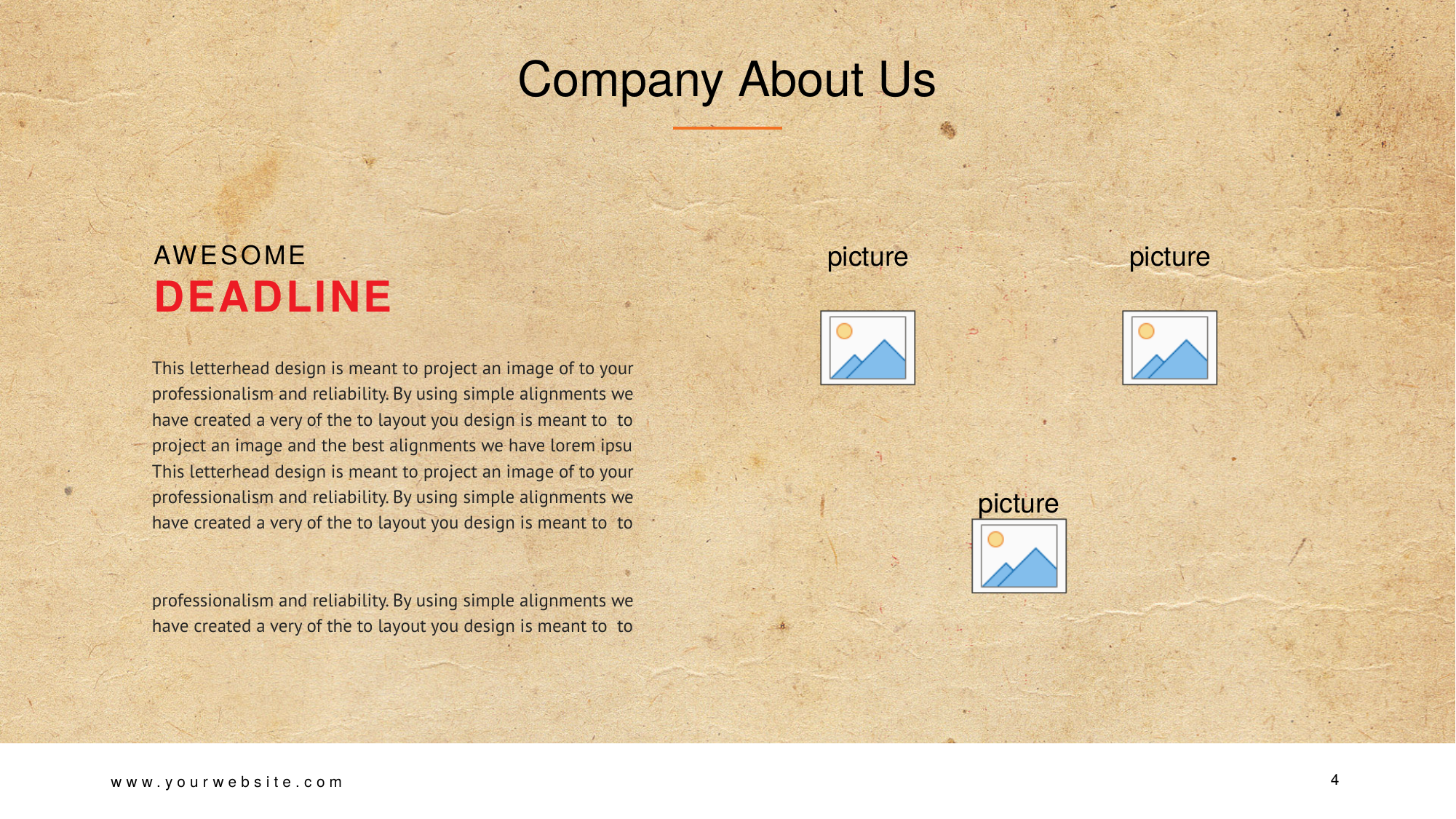

# Company About Us
AWESOME
DEADLINE
This letterhead design is meant to project an image of to your professionalism and reliability. By using simple alignments we have created a very of the to layout you design is meant to  to project an image and the best alignments we have lorem ipsu
This letterhead design is meant to project an image of to your professionalism and reliability. By using simple alignments we have created a very of the to layout you design is meant to  to

professionalism and reliability. By using simple alignments we have created a very of the to layout you design is meant to  to

www.yourwebsite.com
4